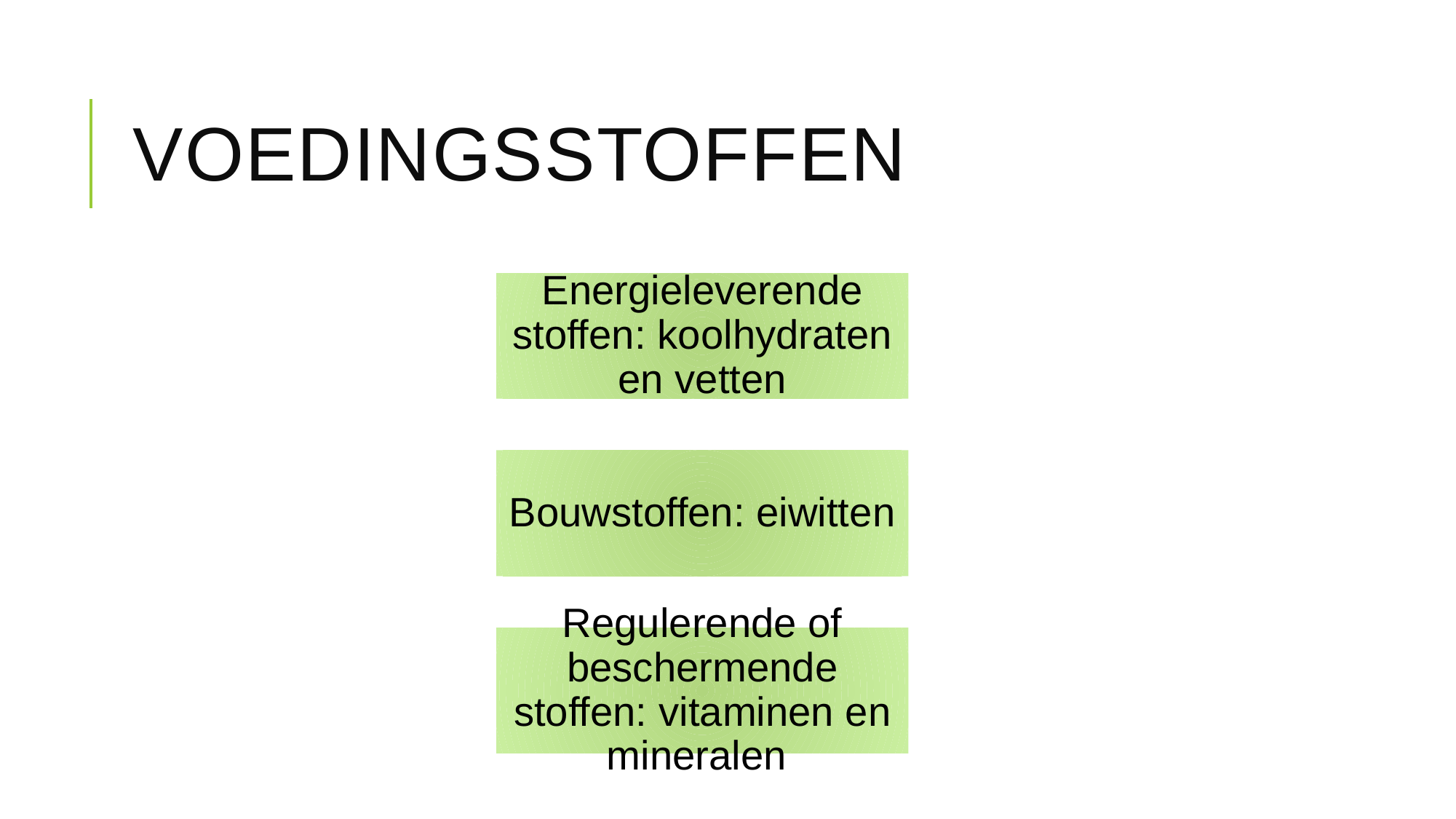

# Voedingsstoffen
Energieleverende stoffen: koolhydraten en vetten
Bouwstoffen: eiwitten
Regulerende of beschermende stoffen: vitaminen en mineralen